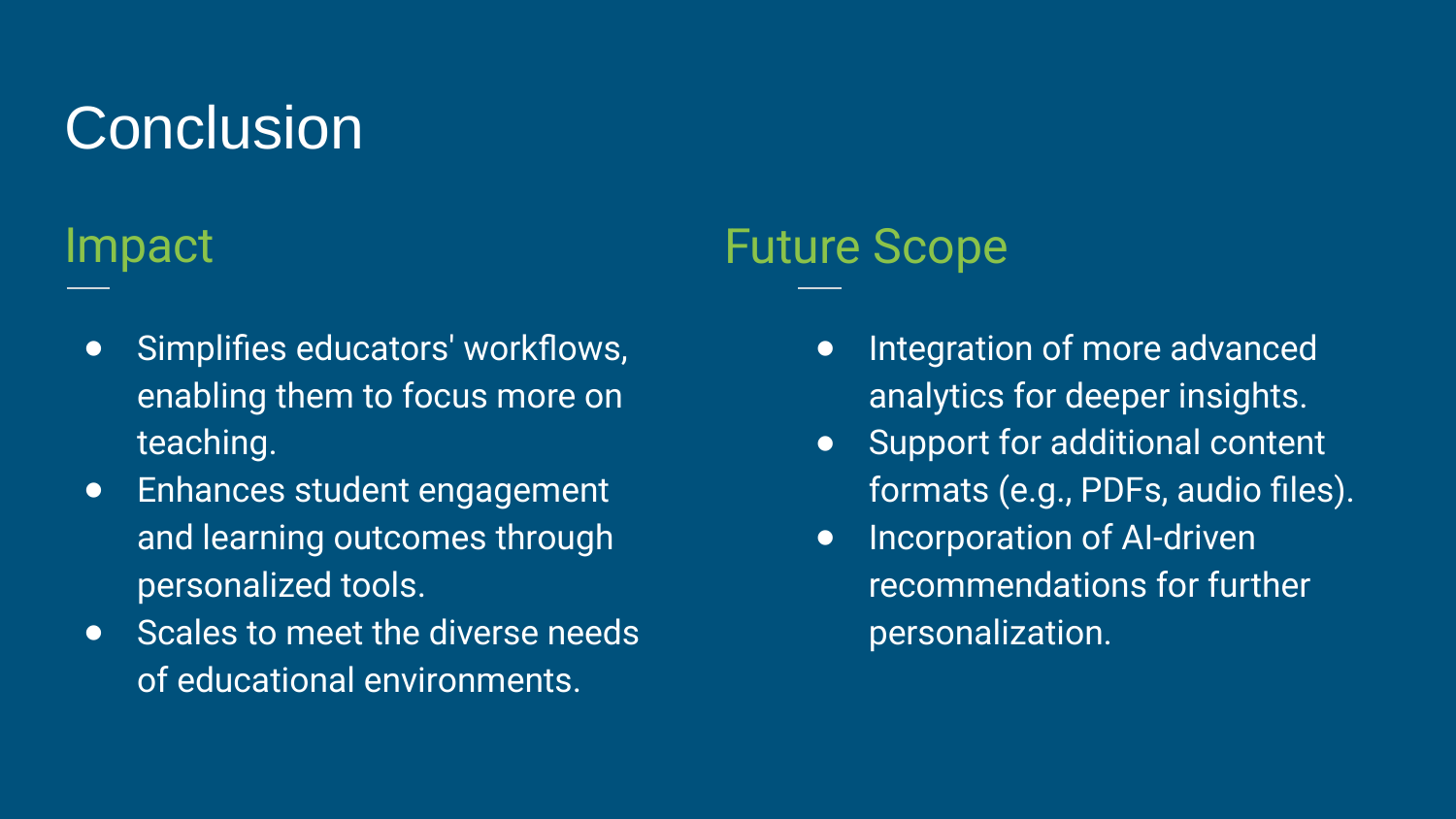

Conclusion
Impact
Future Scope
Simplifies educators' workflows, enabling them to focus more on teaching.
Enhances student engagement and learning outcomes through personalized tools.
Scales to meet the diverse needs of educational environments.

Integration of more advanced analytics for deeper insights.
Support for additional content formats (e.g., PDFs, audio files).
Incorporation of AI-driven recommendations for further personalization.